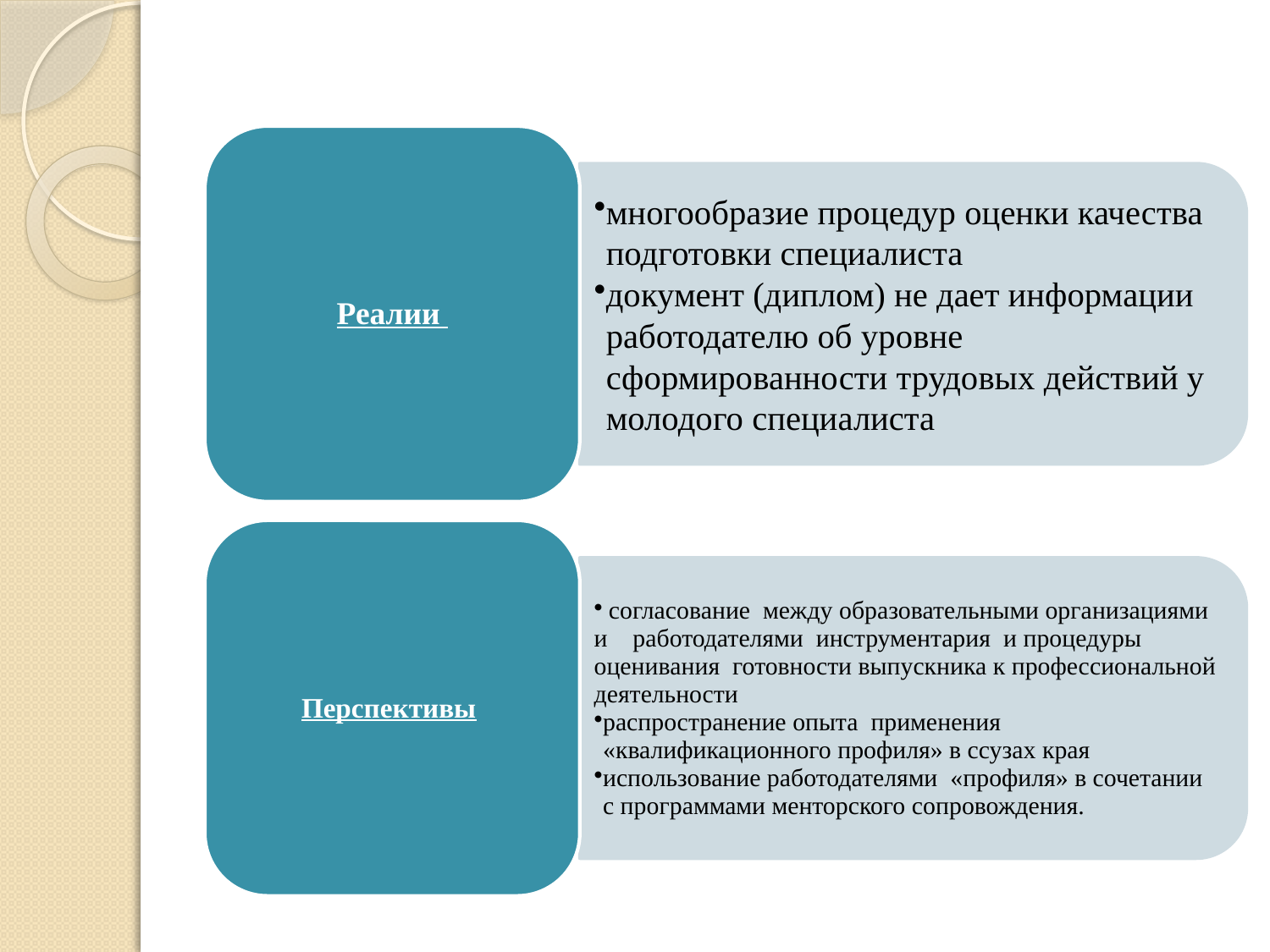

#
Реалии
многообразие процедур оценки качества  подготовки специалиста
Перспективы
  согласование  между образовательными организациями и    работодателями  инструментария  и процедуры оценивания  готовности выпускника к профессиональной деятельности
документ (диплом) не дает информации работодателю об уровне  сформированности трудовых действий у молодого специалиста
распространение опыта  применения «квалификационного профиля» в ссузах края
использование работодателями  «профиля» в сочетании с программами менторского сопровождения.